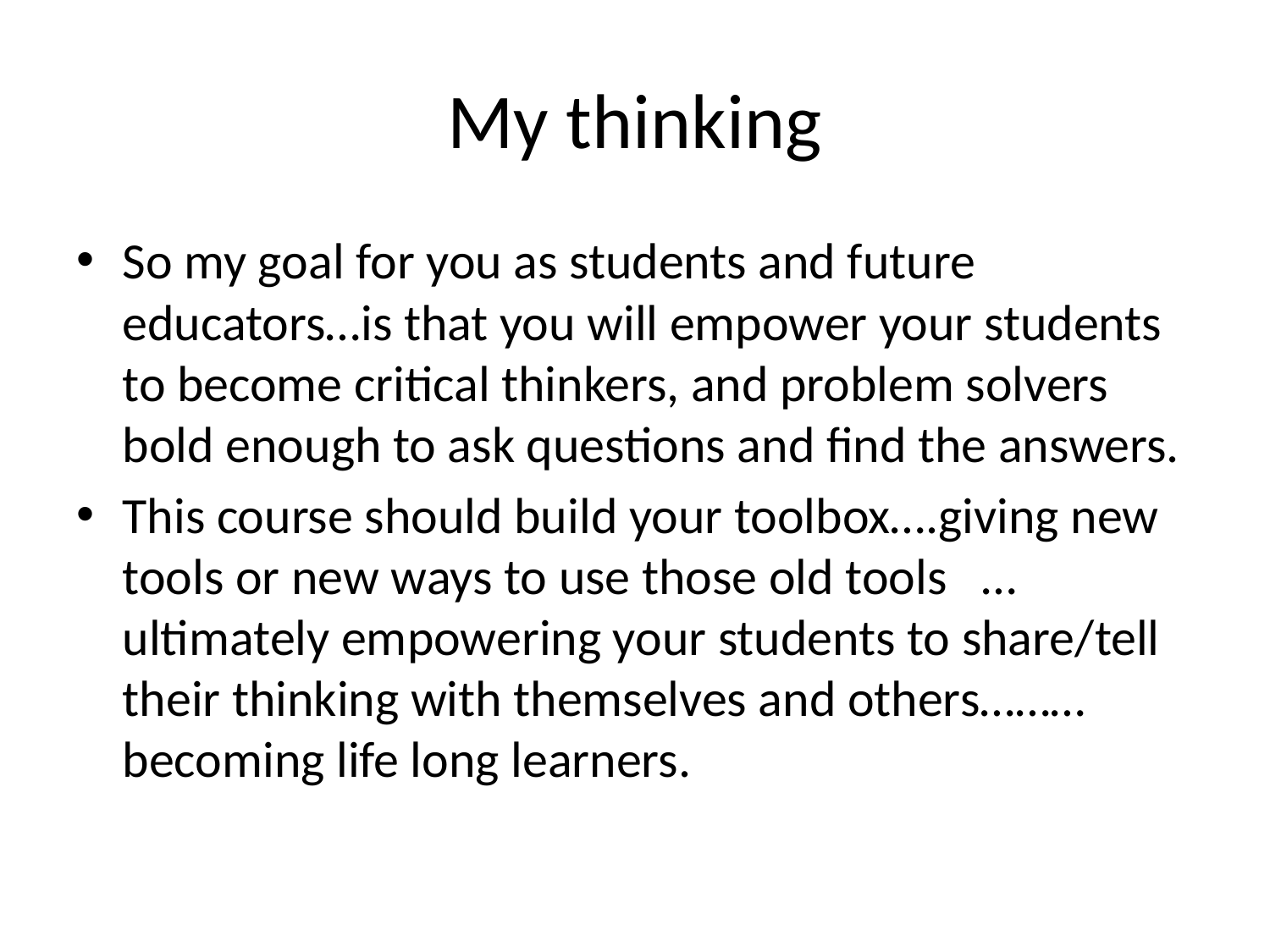

# My thinking
So my goal for you as students and future educators…is that you will empower your students to become critical thinkers, and problem solvers bold enough to ask questions and find the answers.
This course should build your toolbox….giving new tools or new ways to use those old tools   …ultimately empowering your students to share/tell their thinking with themselves and others……… becoming life long learners.